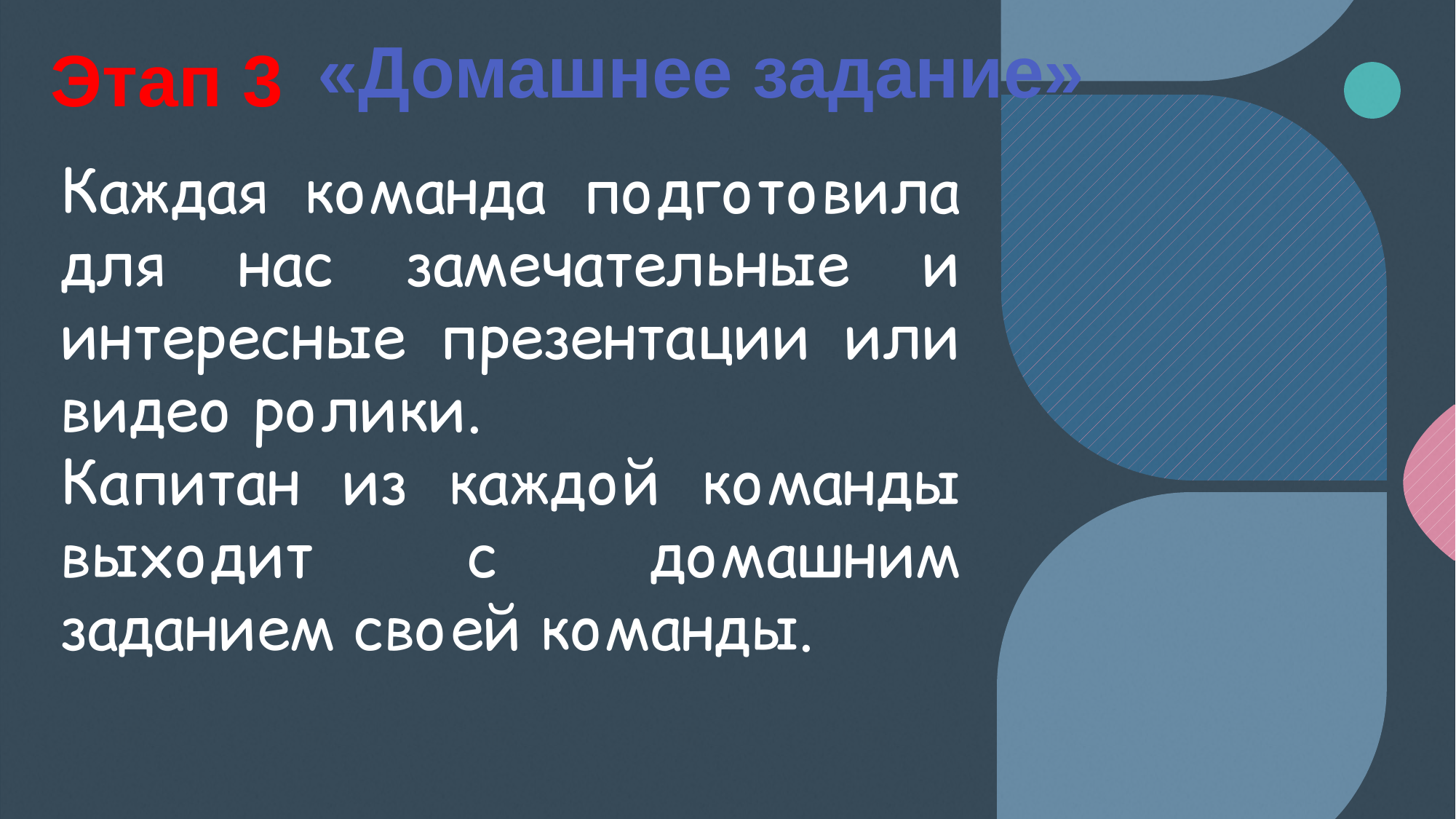

«Домашнее задание»
Этап 3
Каждая команда подготовила для нас замечательные и интересные презентации или видео ролики.
Капитан из каждой команды выходит с домашним заданием своей команды.